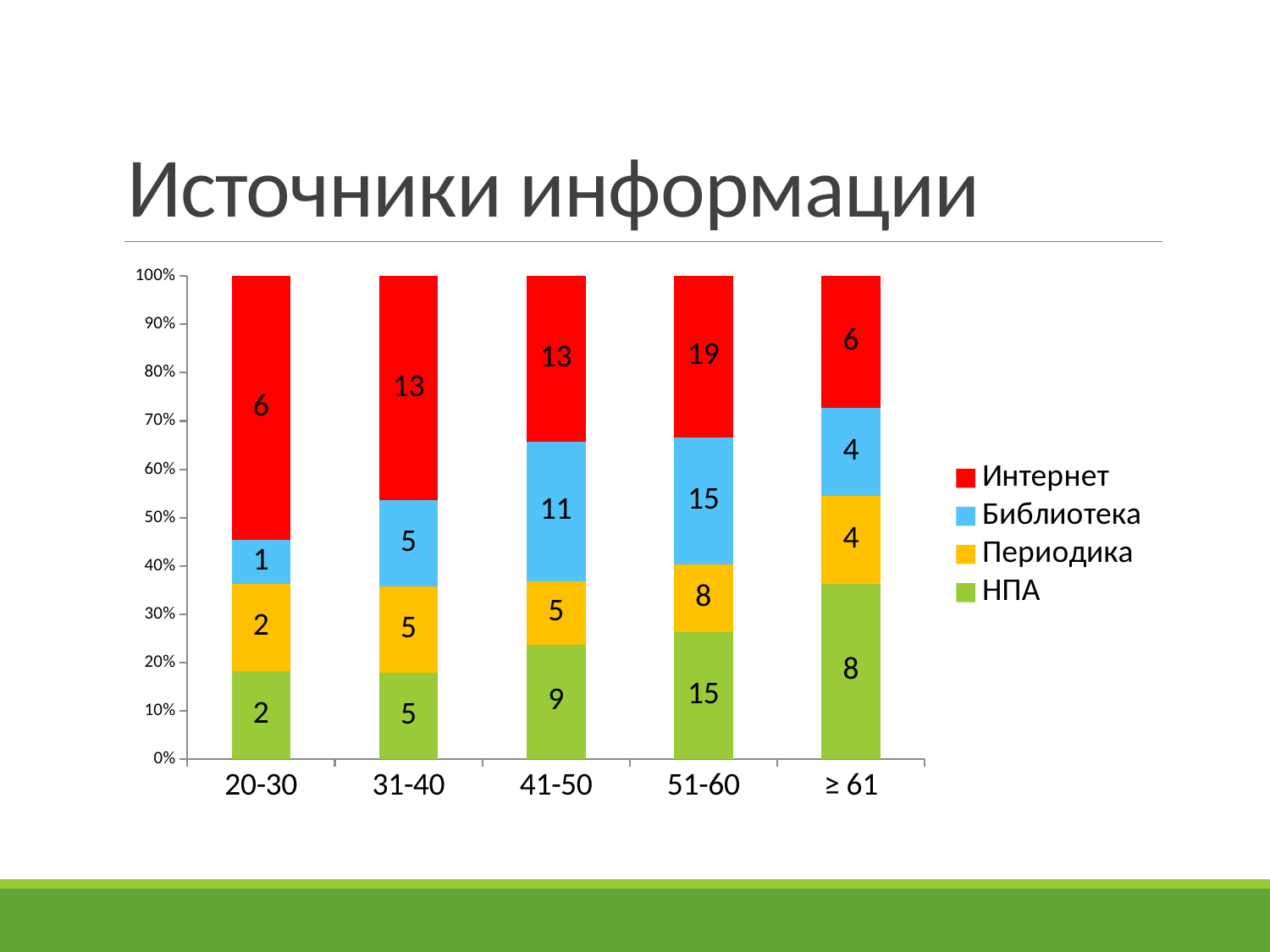

# Источники информации

### Chart

| Category | НПА | Периодика | Библиотека | Интернет |
|---|---|---|---|---|
| 20-30 | 2.0 | 2.0 | 1.0 | 6.0 |
| 31-40 | 5.0 | 5.0 | 5.0 | 13.0 |
| 41-50 | 9.0 | 5.0 | 11.0 | 13.0 |
| 51-60 | 15.0 | 8.0 | 15.0 | 19.0 |
| ≥ 61 | 8.0 | 4.0 | 4.0 | 6.0 |